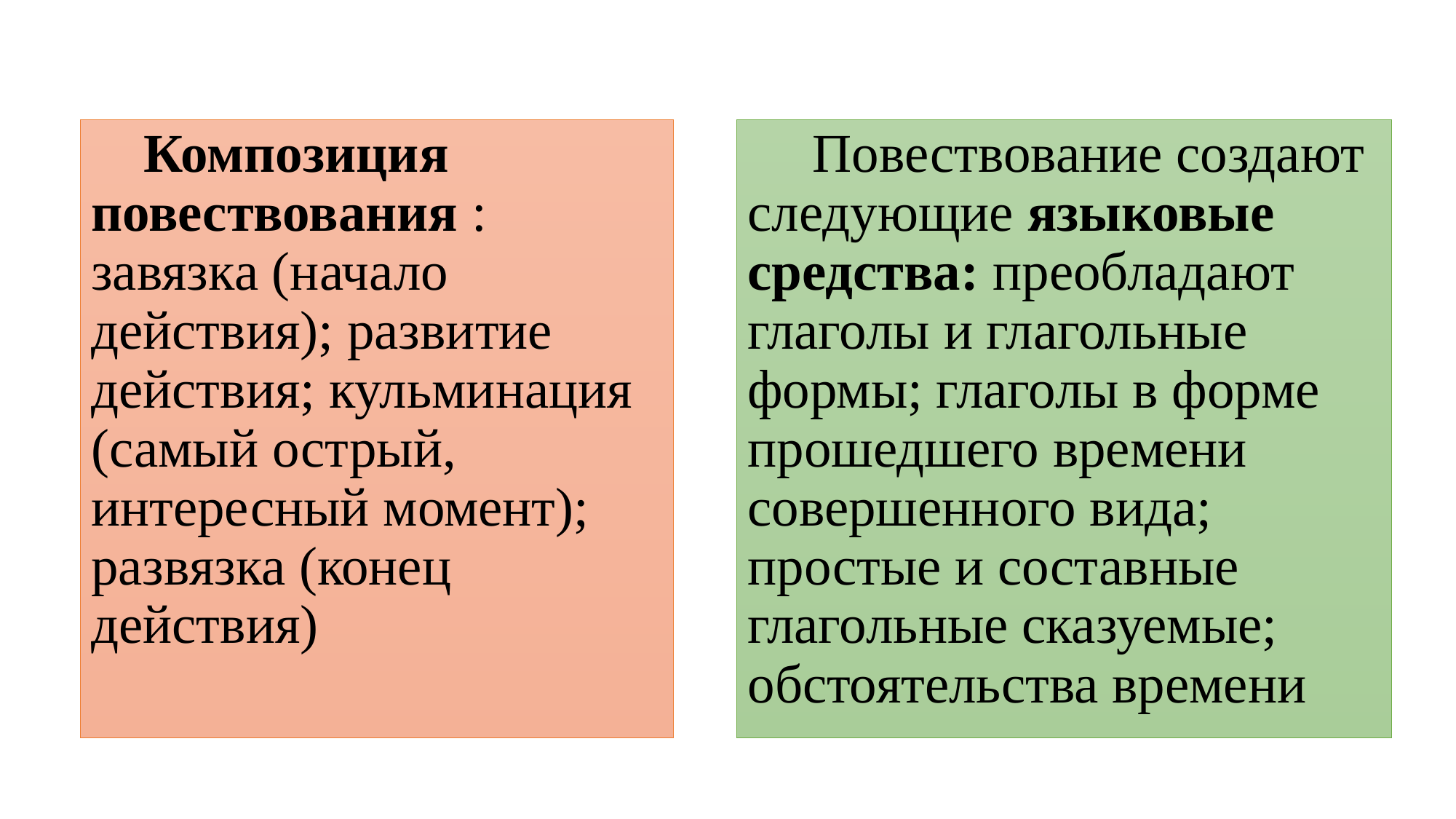

Композиция повествования : завязка (начало действия); развитие действия; кульминация (самый острый, интересный момент); развязка (конец действия)

Повествование создают следующие языковые средства: преобладают глаголы и глагольные формы; глаголы в форме прошедшего времени совершенного вида; простые и составные глагольные сказуемые; обстоятельства времени